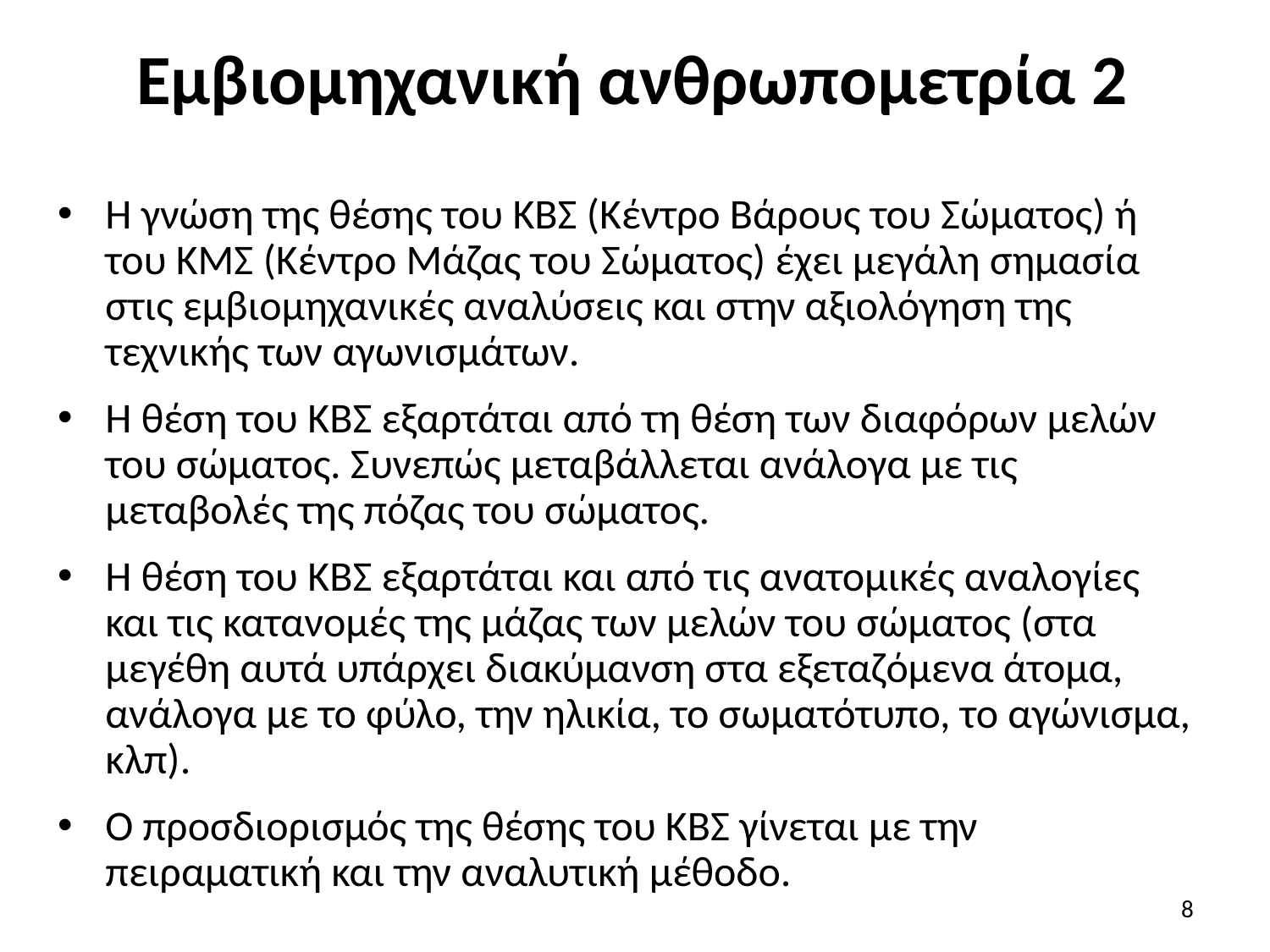

# Εμβιομηχανική ανθρωπομετρία 2
Η γνώση της θέσης του ΚΒΣ (Κέντρο Βάρους του Σώματος) ή του ΚΜΣ (Κέντρο Μάζας του Σώματος) έχει μεγάλη σημασία στις εμβιομηχανικές αναλύσεις και στην αξιολόγηση της τεχνικής των αγωνισμάτων.
Η θέση του ΚΒΣ εξαρτάται από τη θέση των διαφόρων μελών του σώματος. Συνεπώς μεταβάλλεται ανάλογα με τις μεταβολές της πόζας του σώματος.
Η θέση του ΚΒΣ εξαρτάται και από τις ανατομικές αναλογίες και τις κατανομές της μάζας των μελών του σώματος (στα μεγέθη αυτά υπάρχει διακύμανση στα εξεταζόμενα άτομα, ανάλογα με το φύλο, την ηλικία, το σωματότυπο, το αγώνισμα, κλπ).
Ο προσδιορισμός της θέσης του ΚΒΣ γίνεται με την πειραματική και την αναλυτική μέθοδο.
8